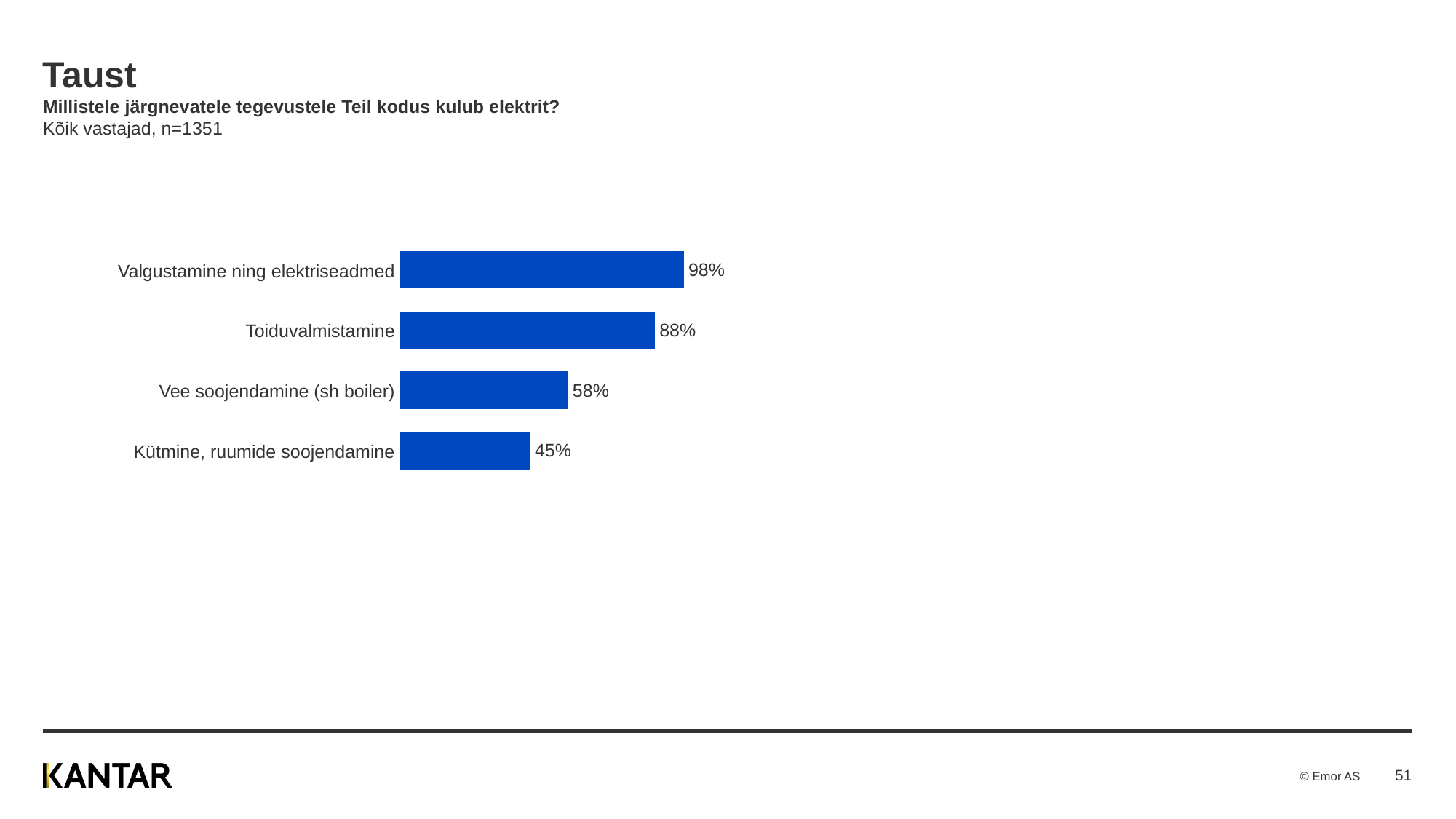

# Taust Millistele järgnevatele tegevustele Teil kodus kulub elektrit? Kõik vastajad, n=1351

### Chart

| Category | Column2 |
|---|---|
| Valgustamine ning elektriseadmed | 98.0 |
| Toiduvalmistamine | 88.0 |
| Vee soojendamine (sh boiler) | 58.0 |
| Kütmine, ruumide soojendamine | 45.0 |
| Valgustamine ning elektriseadmed |  |  |
| --- | --- | --- |
| Toiduvalmistamine |  |  |
| Vee soojendamine (sh boiler) |  |  |
| Kütmine, ruumide soojendamine |  |  |
51